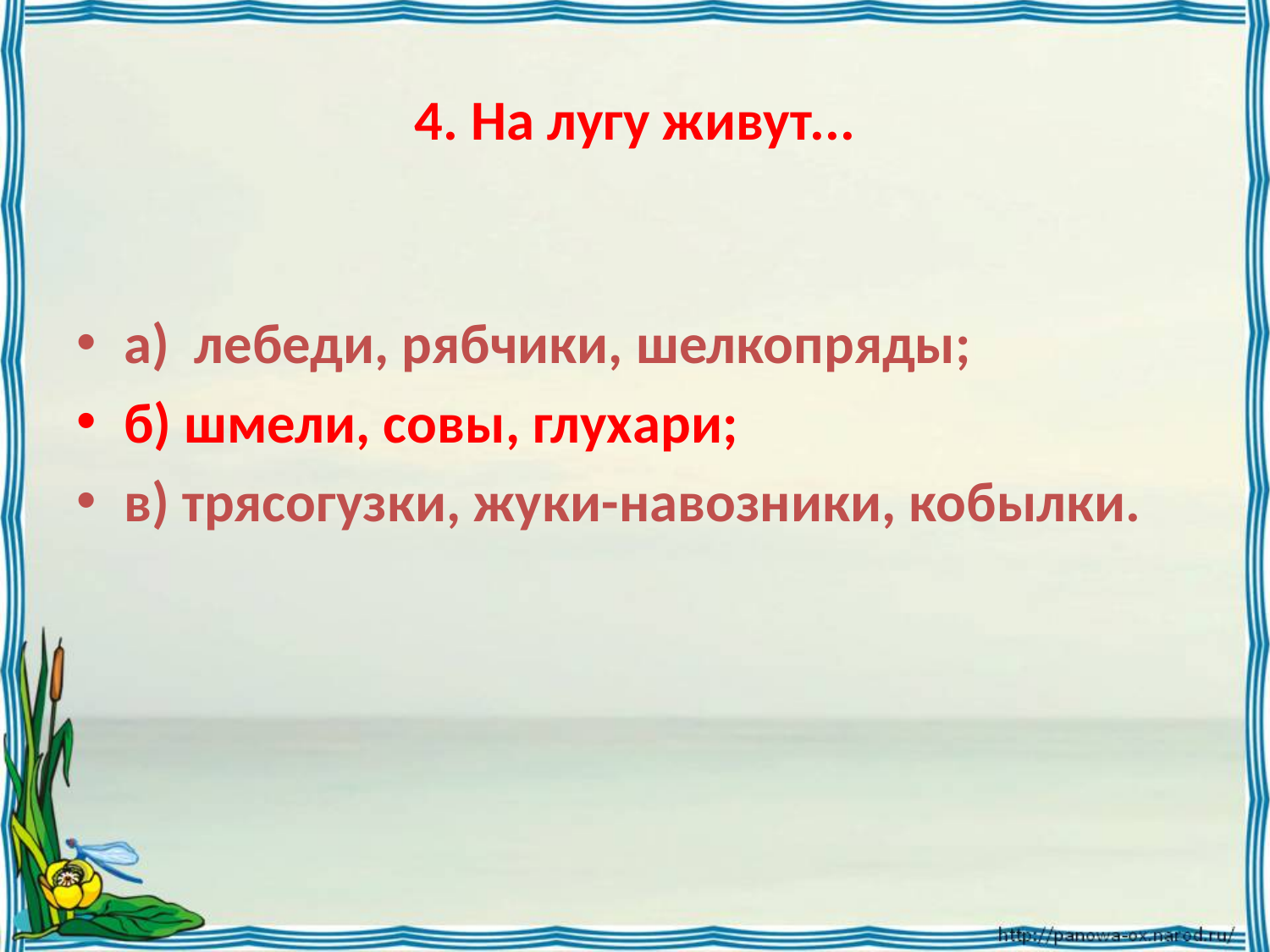

# 4. На лугу живут...

а)  лебеди, рябчики, шелкопряды;
б) шмели, совы, глухари;
в) трясогузки, жуки-навозники, кобылки.